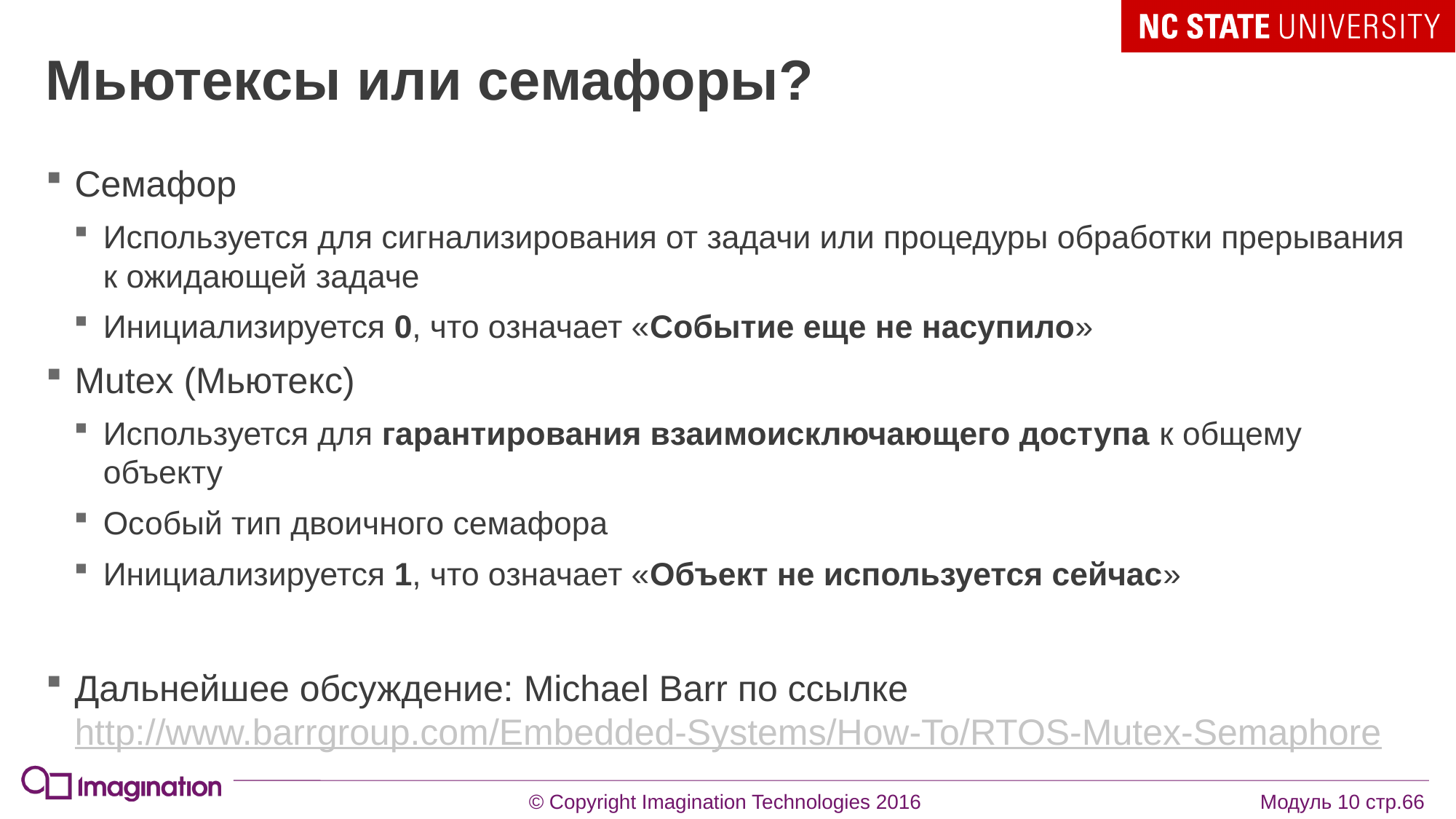

# Мьютексы или семафоры?

Семафор
Используется для сигнализирования от задачи или процедуры обработки прерывания к ожидающей задаче
Инициализируется 0, что означает «Событие еще не насупило»
Mutex (Мьютекс)
Используется для гарантирования взаимоисключающего доступа к общему объекту
Особый тип двоичного семафора
Инициализируется 1, что означает «Объект не используется сейчас»

Дальнейшее обсуждение: Michael Barr по ссылке http://www.barrgroup.com/Embedded-Systems/How-To/RTOS-Mutex-Semaphore